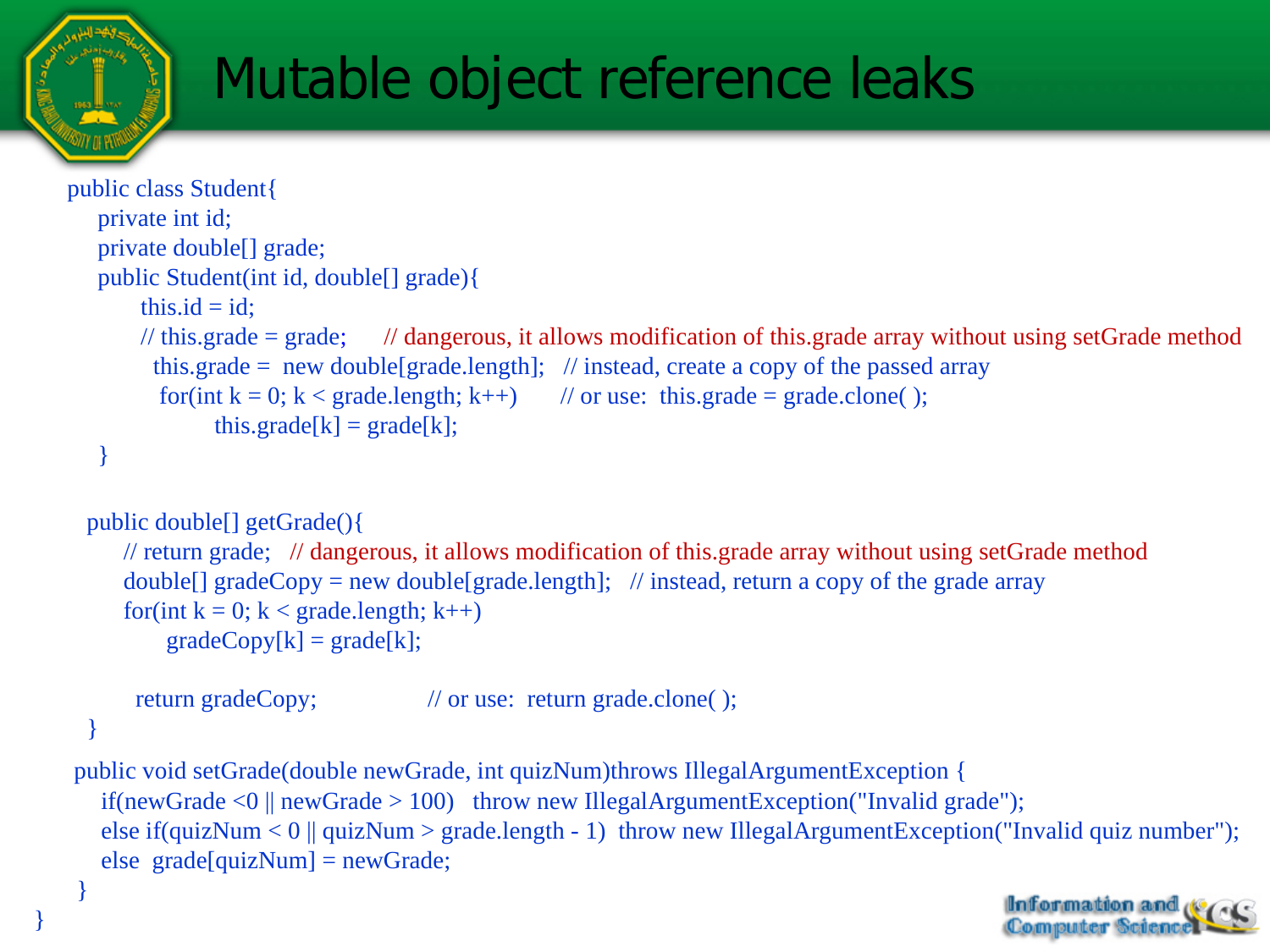

# Mutable object reference leaks
  public class Student{
       private int id;
       private double[] grade;
       public Student(int id, double[] grade){
              this.id = id;
              // this.grade = grade;      // dangerous, it allows modification of this.grade array without using setGrade method
                this.grade =  new double[grade.length];   // instead, create a copy of the passed array
                 for(int k = 0; k < grade.length; k++)       // or use:  this.grade = grade.clone( );
                          this.grade[k] = grade[k];
       }
public double[] getGrade(){
      // return grade;   // dangerous, it allows modification of this.grade array without using setGrade method
      double[] gradeCopy = new double[grade.length];   // instead, return a copy of the grade array
      for(int k = 0; k < grade.length; k++)
             gradeCopy[k] = grade[k];

        return gradeCopy;                  // or use:  return grade.clone( );
}
     public void setGrade(double newGrade, int quizNum)throws IllegalArgumentException {
           if(newGrade <0 || newGrade > 100)   throw new IllegalArgumentException("Invalid grade");
           else if(quizNum < 0 || quizNum > grade.length - 1)  throw new IllegalArgumentException("Invalid quiz number");
           else  grade[quizNum] = newGrade;
       }
}